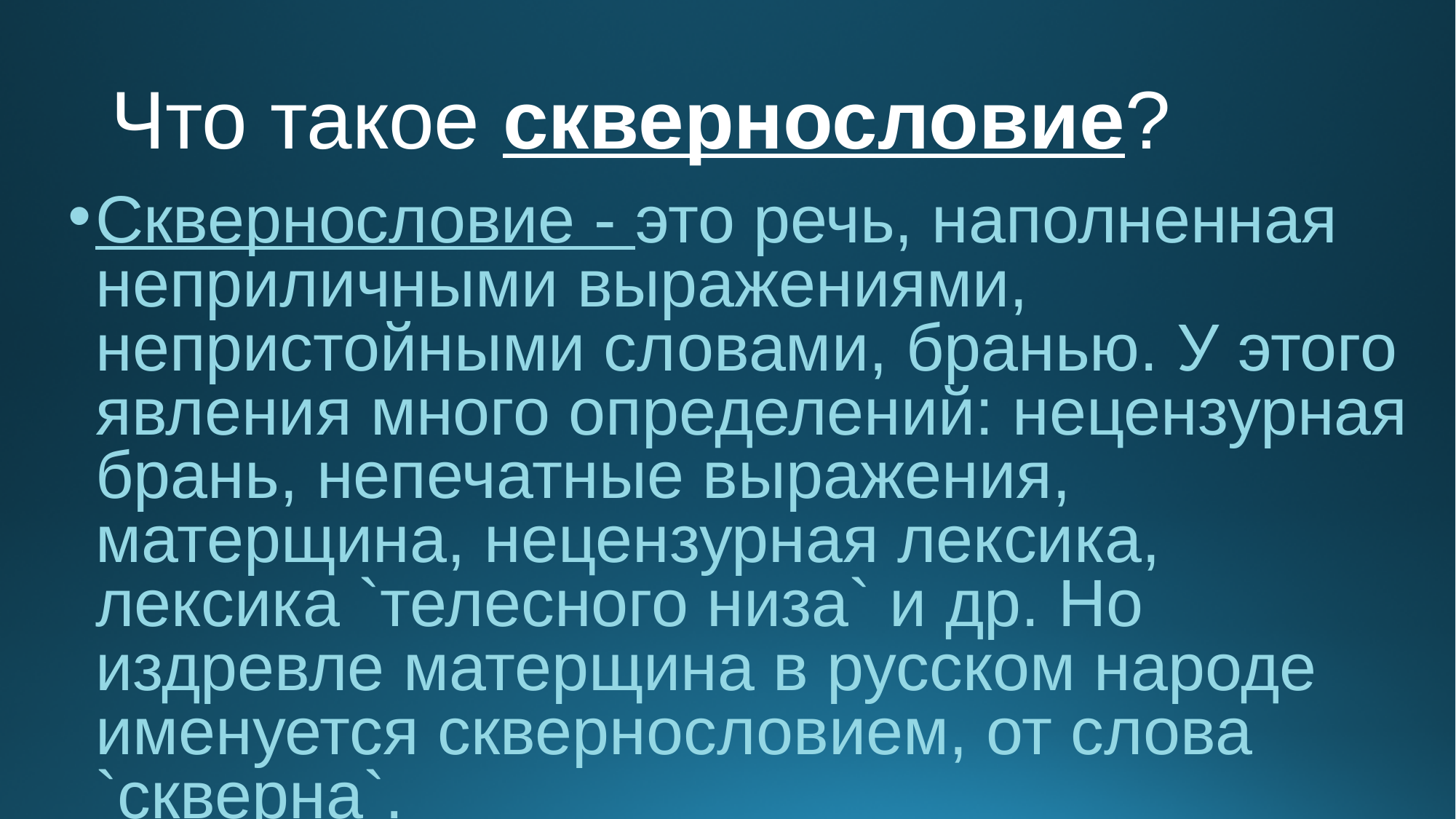

# Что такое сквернословие?
Сквернословие - это речь, наполненная неприличными выражениями, непристойными словами, бранью. У этого явления много определений: нецензурная брань, непечатные выражения, матерщина, нецензурная лексика, лексика `телесного низа` и др. Но издревле матерщина в русском народе именуется сквернословием, от слова `скверна`.